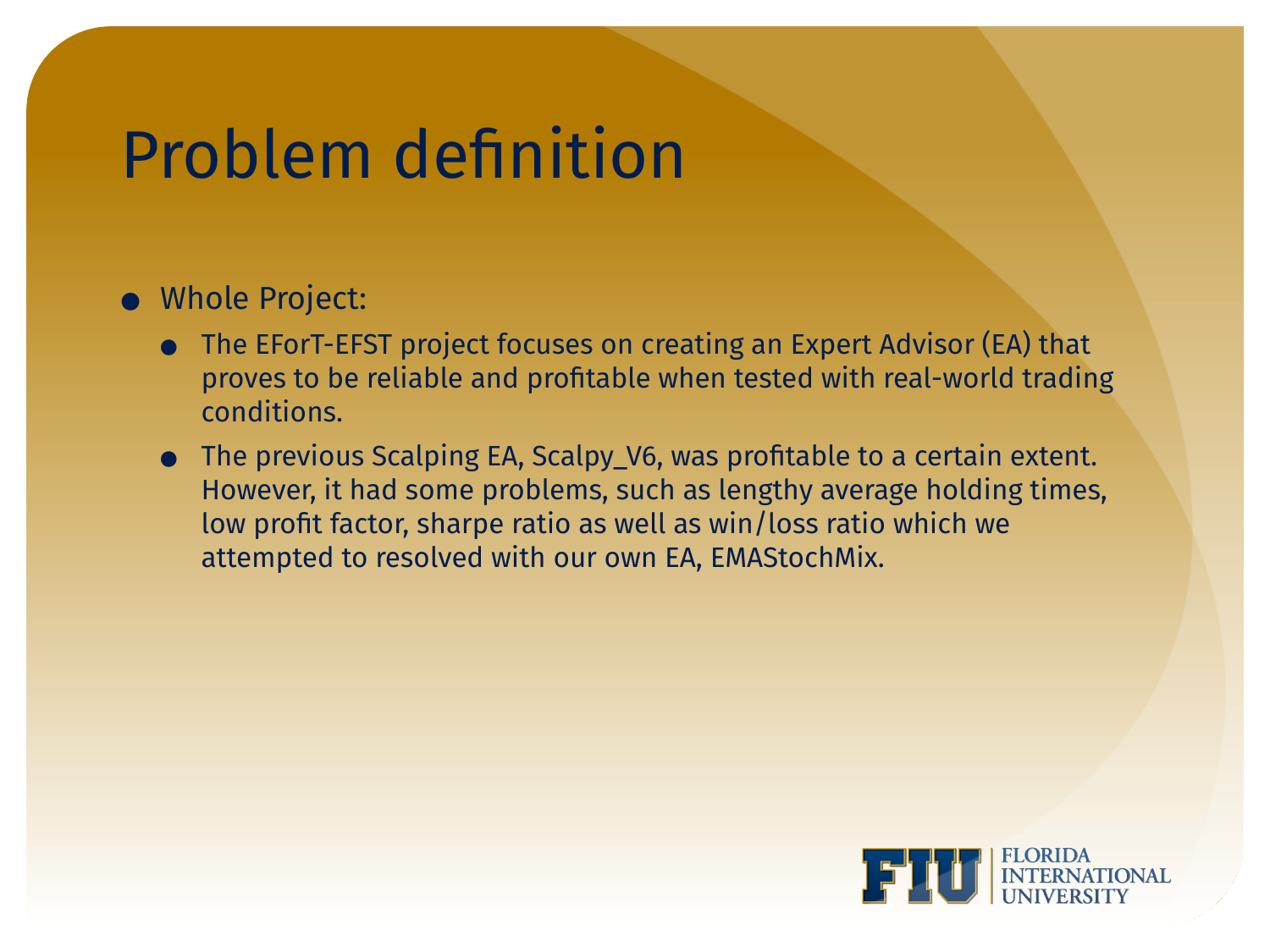

# Problem definition
Whole Project:
The EForT-EFST project focuses on creating an Expert Advisor (EA) that proves to be reliable and profitable when tested with real-world trading conditions.
The previous Scalping EA, Scalpy_V6, was profitable to a certain extent. However, it had some problems, such as lengthy average holding times, low profit factor, sharpe ratio as well as win/loss ratio which we attempted to resolved with our own EA, EMAStochMix.